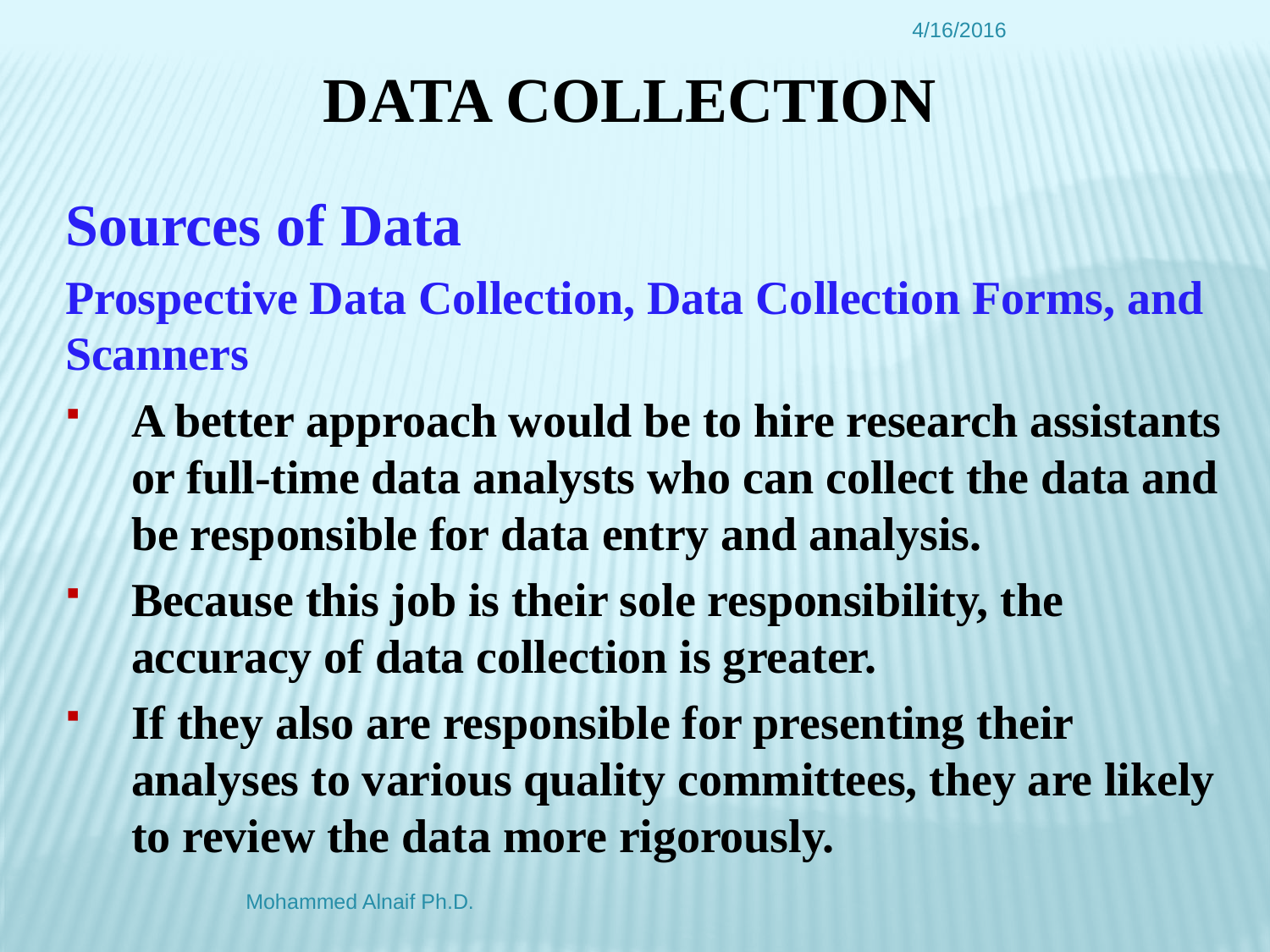

4/16/2016
# Data Collection
Sources of Data
Prospective Data Collection, Data Collection Forms, and Scanners
A better approach would be to hire research assistants or full-time data analysts who can collect the data and be responsible for data entry and analysis.
Because this job is their sole responsibility, the accuracy of data collection is greater.
If they also are responsible for presenting their analyses to various quality committees, they are likely to review the data more rigorously.
Mohammed Alnaif Ph.D.
33